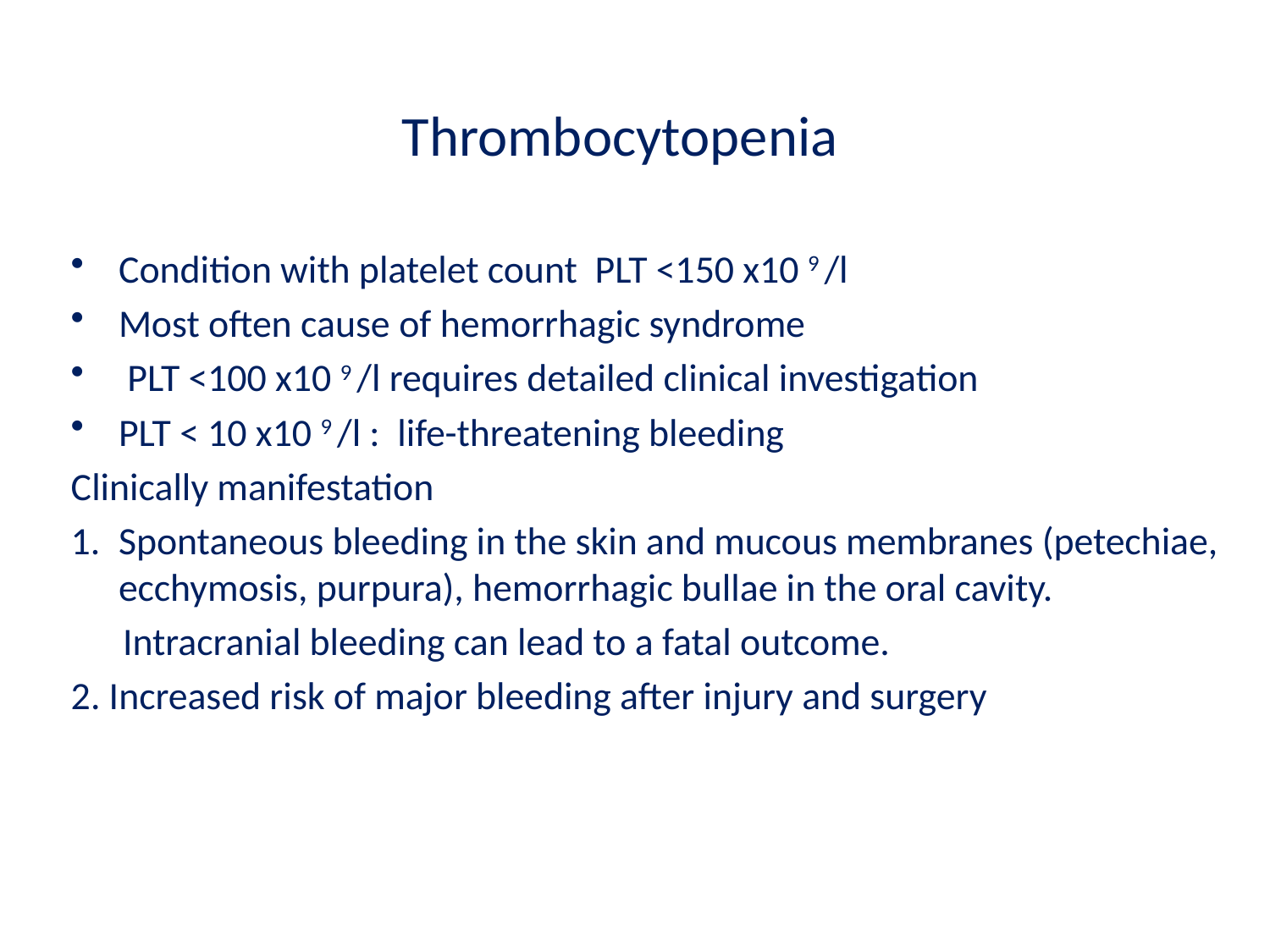

# Thrombocytopenia
Condition with platelet count  PLT <150 x10 9 /l
Most often cause of hemorrhagic syndrome
 PLT <100 x10 9 /l requires detailed clinical investigation
PLT < 10 x10 9 /l :  life-threatening bleeding
Clinically manifestation
Spontaneous bleeding in the skin and mucous membranes (petechiae, ecchymosis, purpura), hemorrhagic bullae in the oral cavity.
      Intracranial bleeding can lead to a fatal outcome.
2. Increased risk of major bleeding after injury and surgery